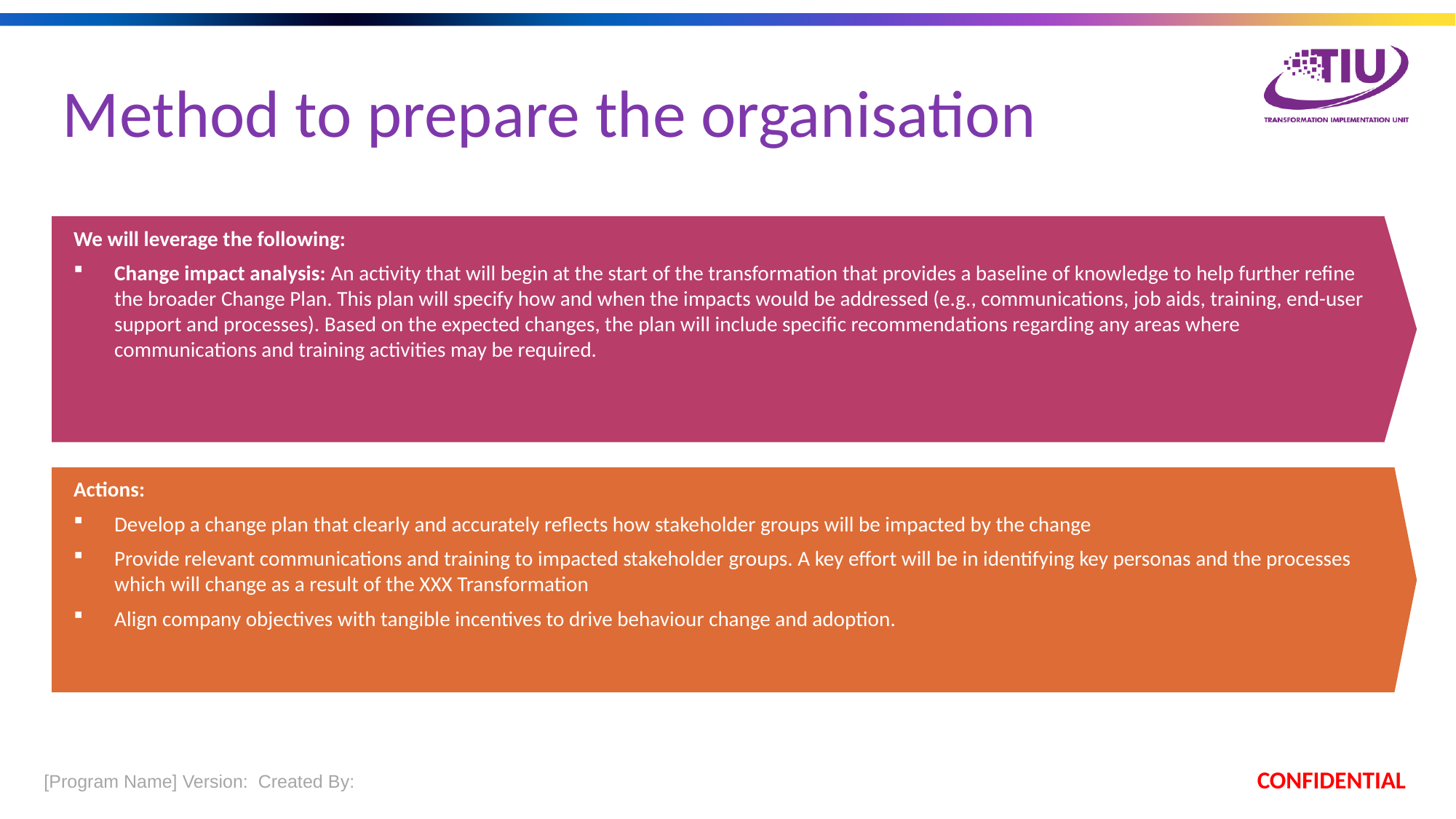

Method to prepare the organisation
We will leverage the following:
Change impact analysis: An activity that will begin at the start of the transformation that provides a baseline of knowledge to help further refine the broader Change Plan. This plan will specify how and when the impacts would be addressed (e.g., communications, job aids, training, end-user support and processes). Based on the expected changes, the plan will include specific recommendations regarding any areas where communications and training activities may be required.

Actions:
Develop a change plan that clearly and accurately reflects how stakeholder groups will be impacted by the change
Provide relevant communications and training to impacted stakeholder groups. A key effort will be in identifying key personas and the processes which will change as a result of the XXX Transformation
Align company objectives with tangible incentives to drive behaviour change and adoption.

 [Program Name] Version:  Created By:
CONFIDENTIAL